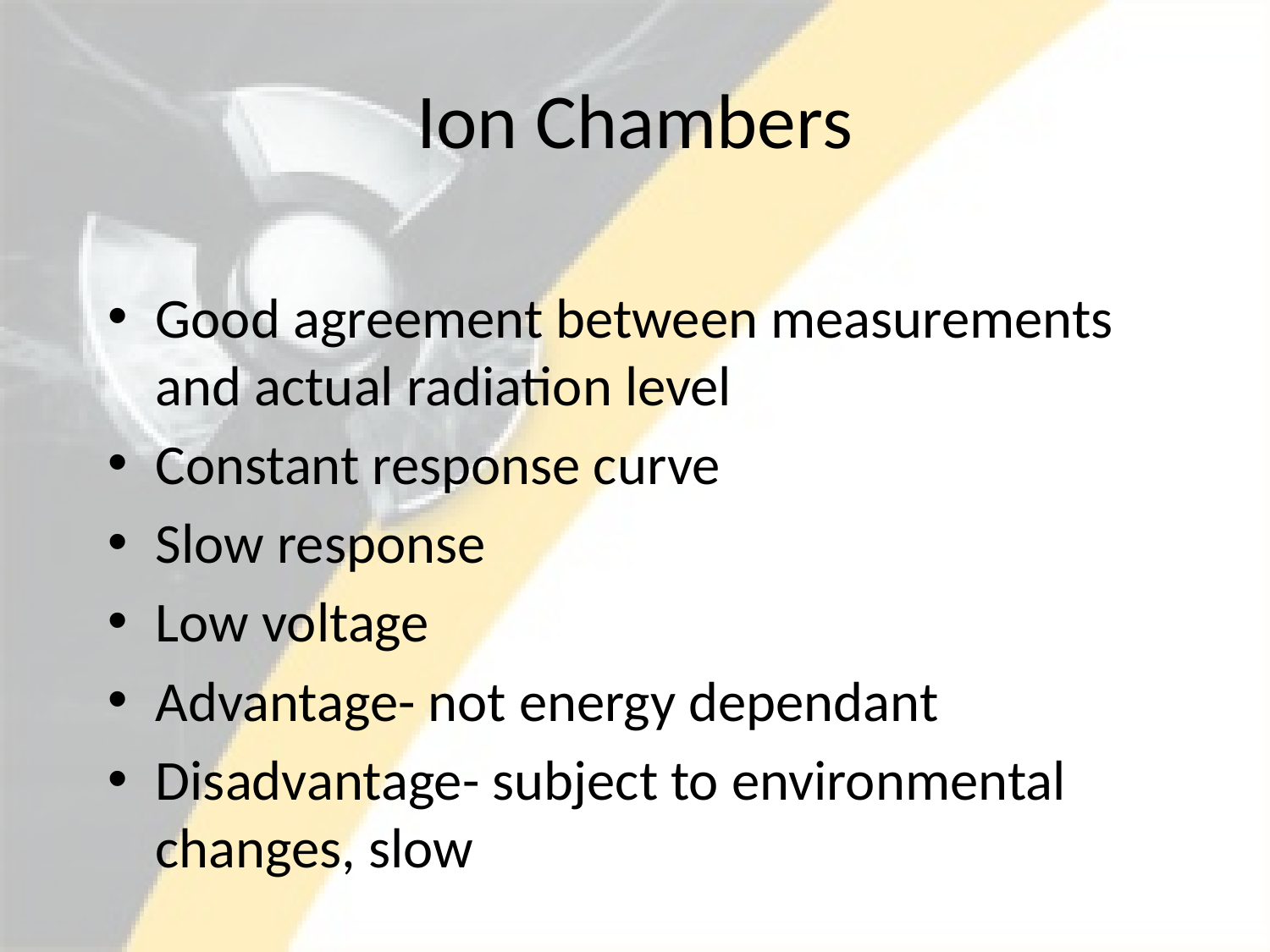

# Ion Chambers
Good agreement between measurements and actual radiation level
Constant response curve
Slow response
Low voltage
Advantage- not energy dependant
Disadvantage- subject to environmental changes, slow